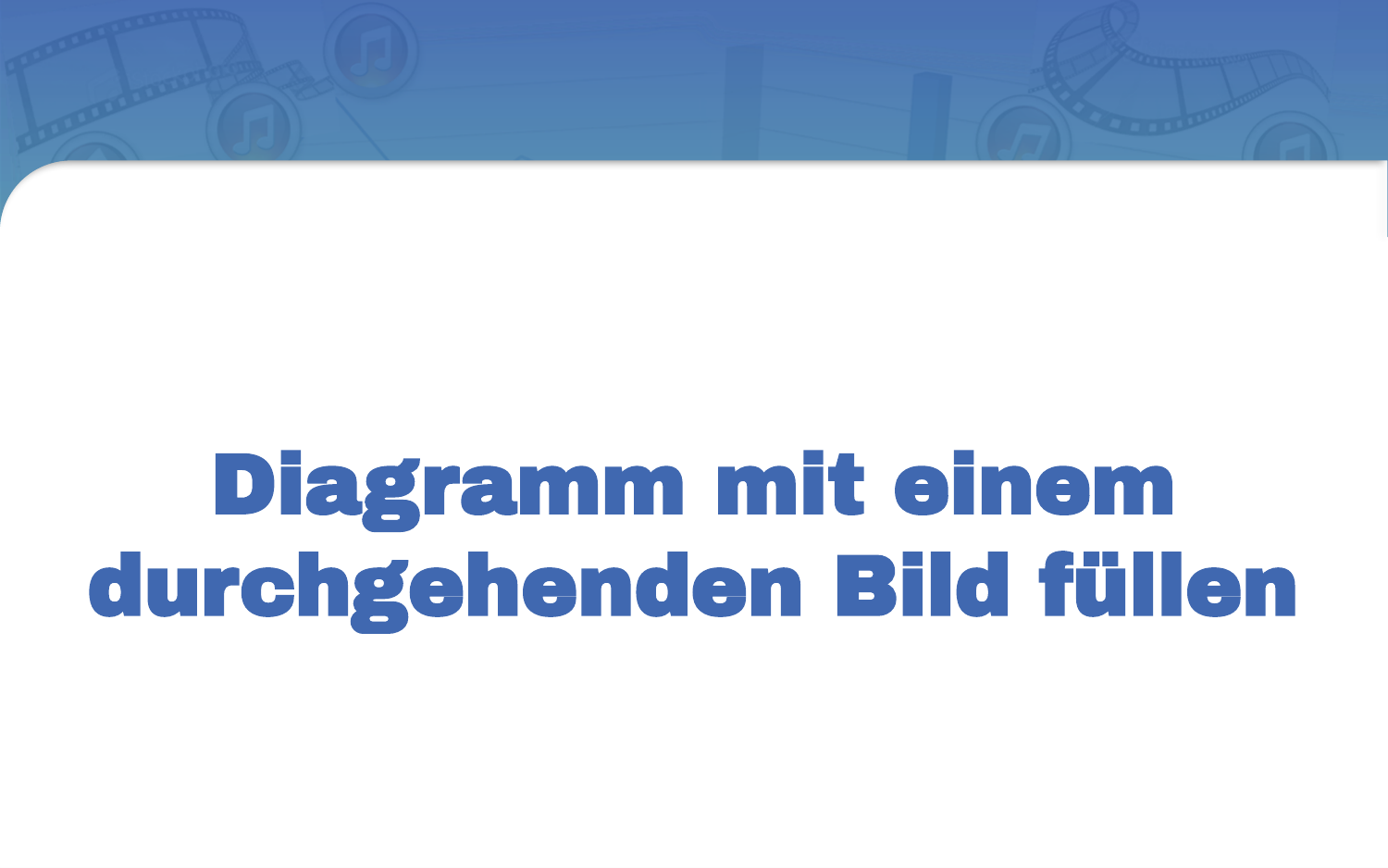

# Diagramm mit einem durchgehenden Bild füllen